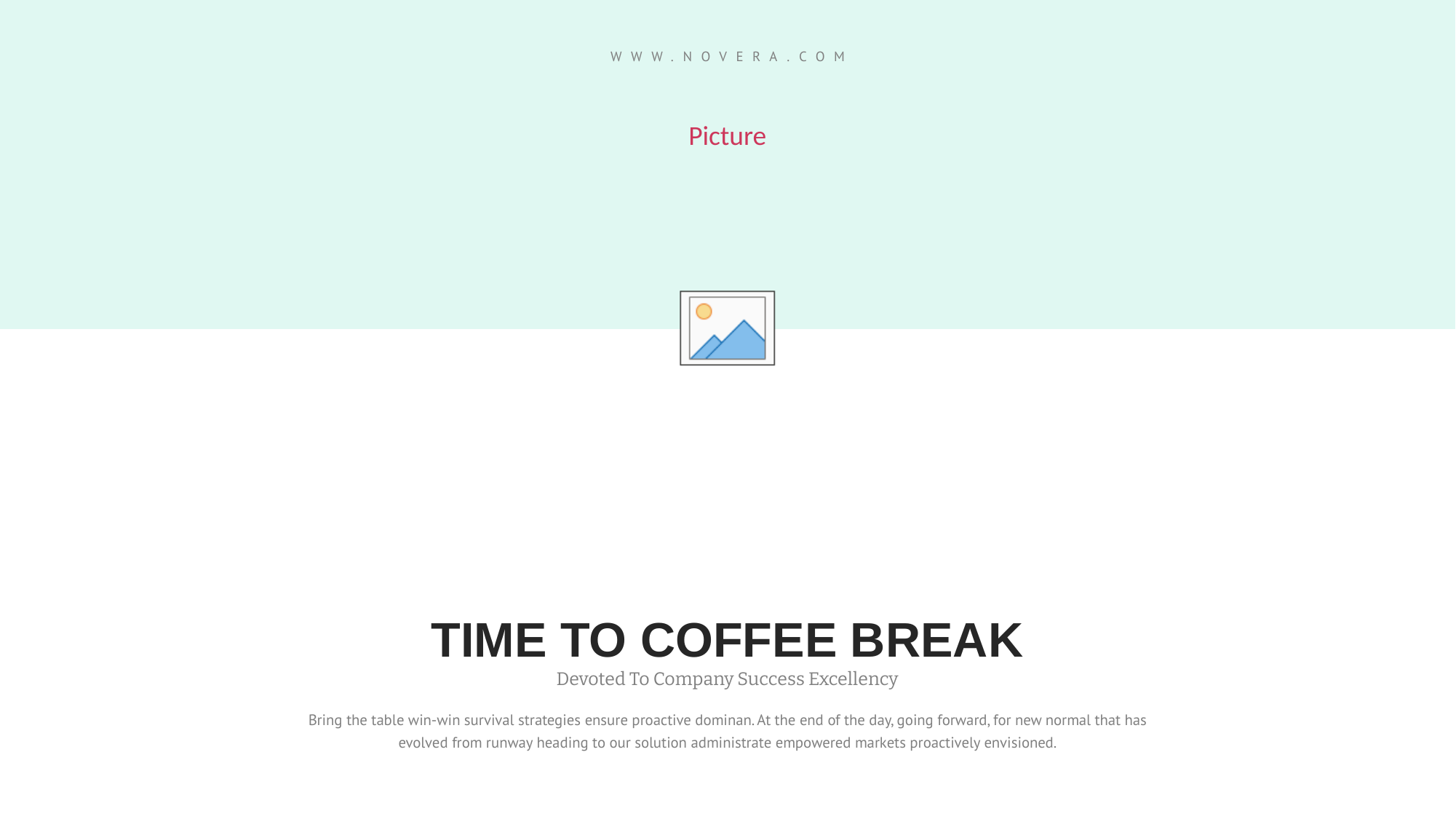

WWW.NOVERA.COM

TIME TO COFFEE BREAK
Devoted To Company Success Excellency
Bring the table win-win survival strategies ensure proactive dominan. At the end of the day, going forward, for new normal that has evolved from runway heading to our solution administrate empowered markets proactively envisioned.